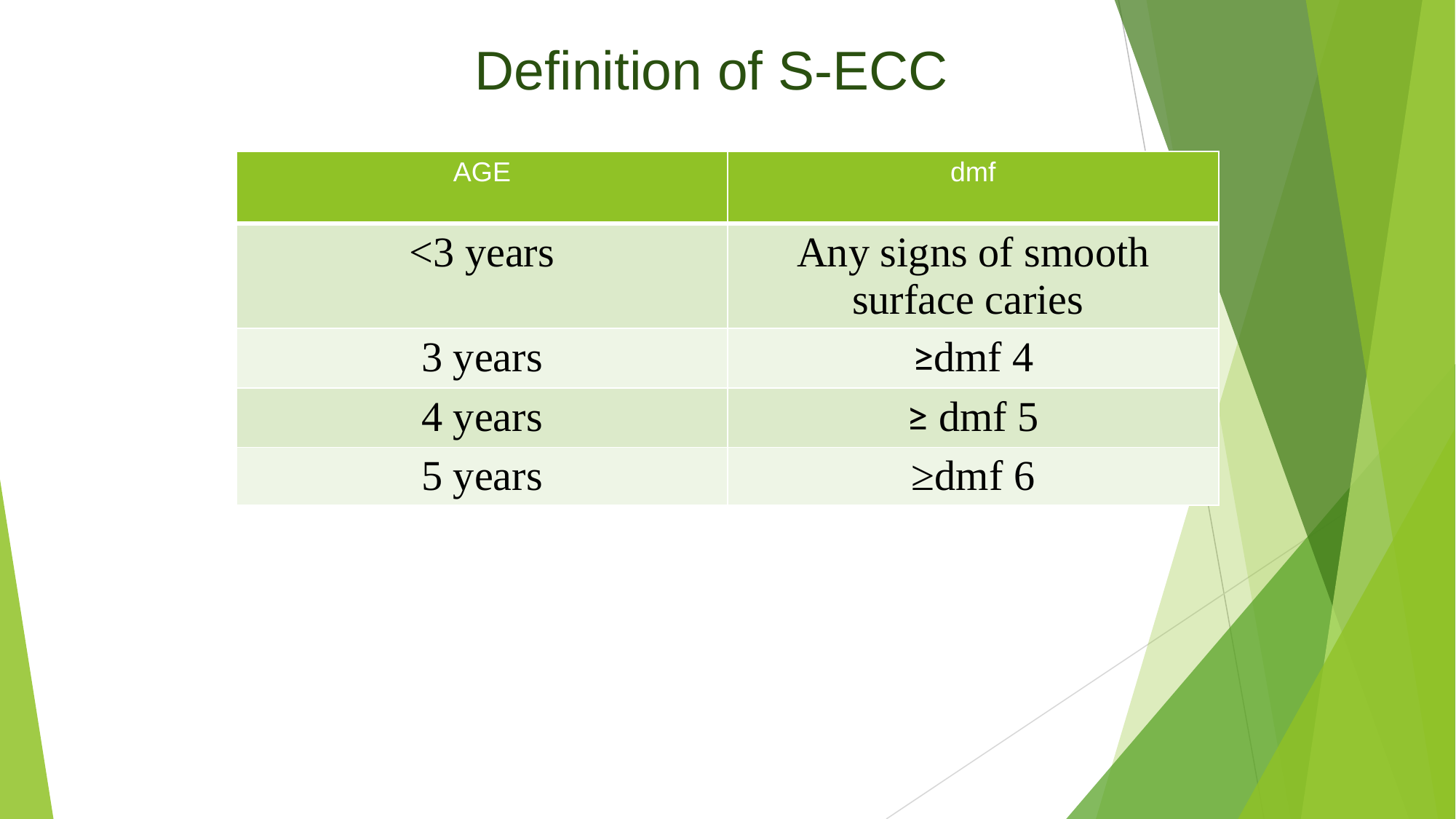

# Definition of S-ECC
| AGE | dmf |
| --- | --- |
| <3 years | Any signs of smooth surface caries |
| 3 years | ≥dmf 4 |
| 4 years | ≥ dmf 5 |
| 5 years | ≥dmf 6 |